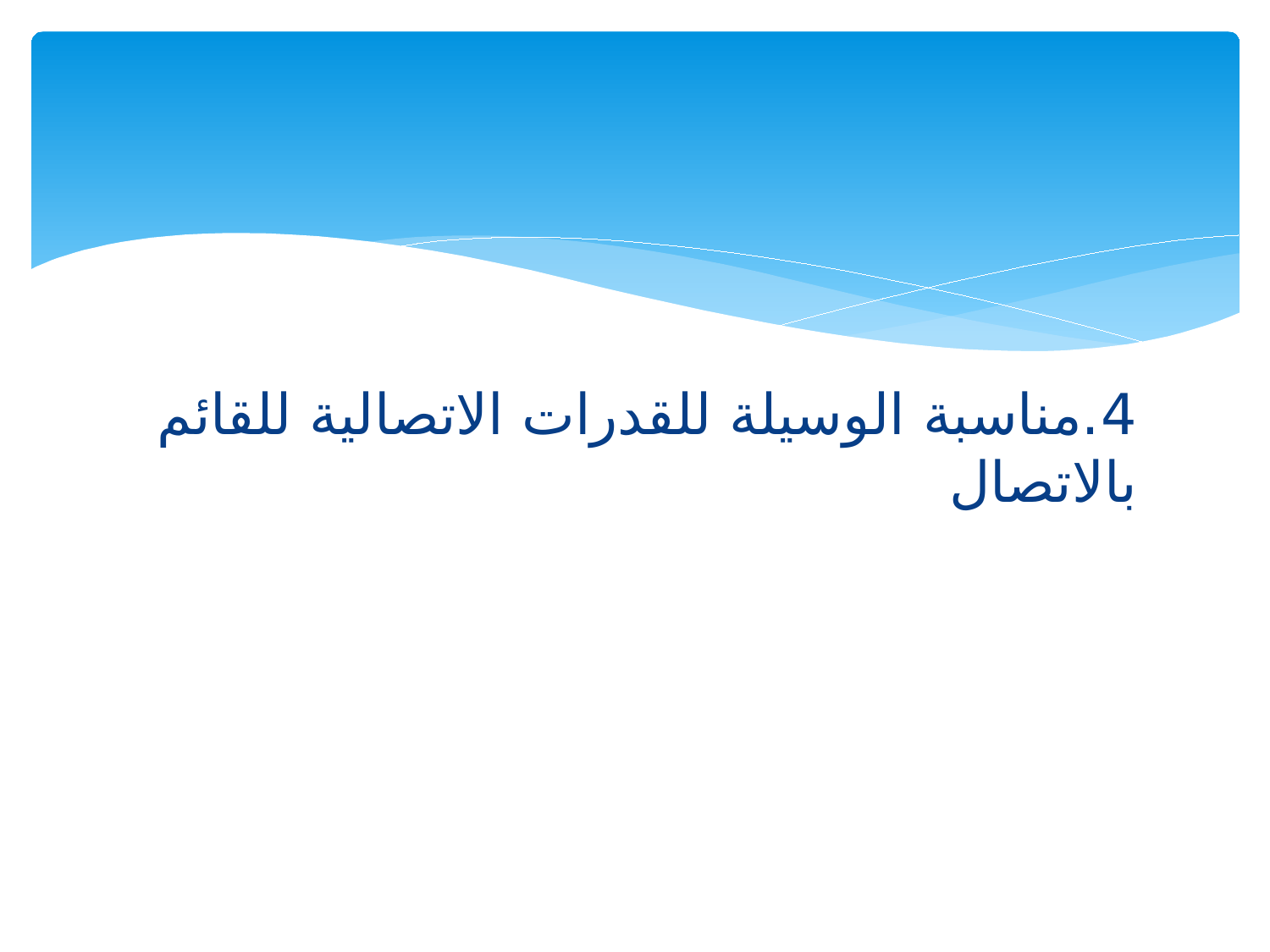

#
4.مناسبة الوسيلة للقدرات الاتصالية للقائم بالاتصال